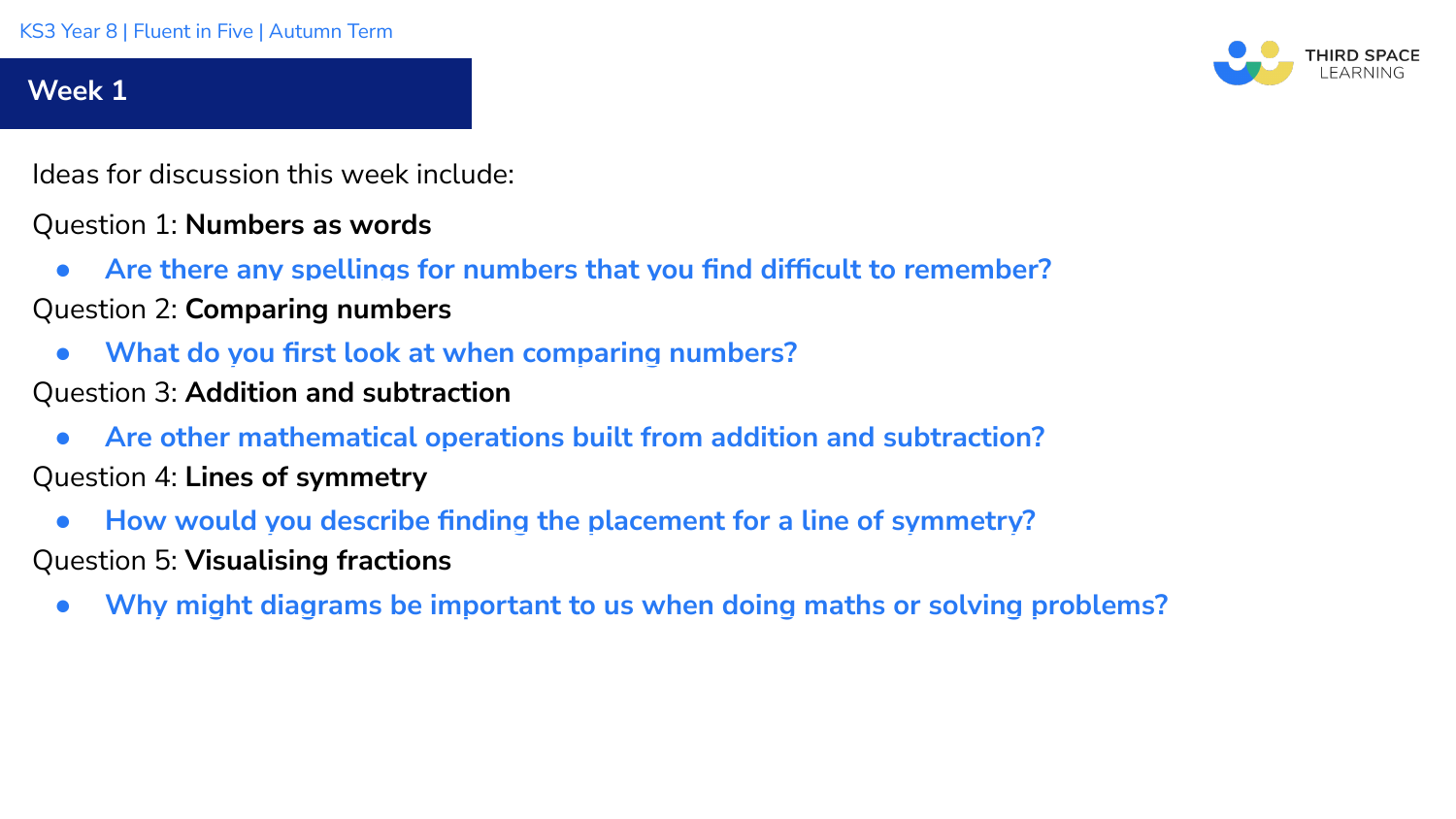

Week 1
| Ideas for discussion this week include: |
| --- |
| Question 1: Numbers as words Are there any spellings for numbers that you find difficult to remember? |
| Question 2: Comparing numbers What do you first look at when comparing numbers? |
| Question 3: Addition and subtraction Are other mathematical operations built from addition and subtraction? |
| Question 4: Lines of symmetry How would you describe finding the placement for a line of symmetry? |
| Question 5: Visualising fractions Why might diagrams be important to us when doing maths or solving problems? |